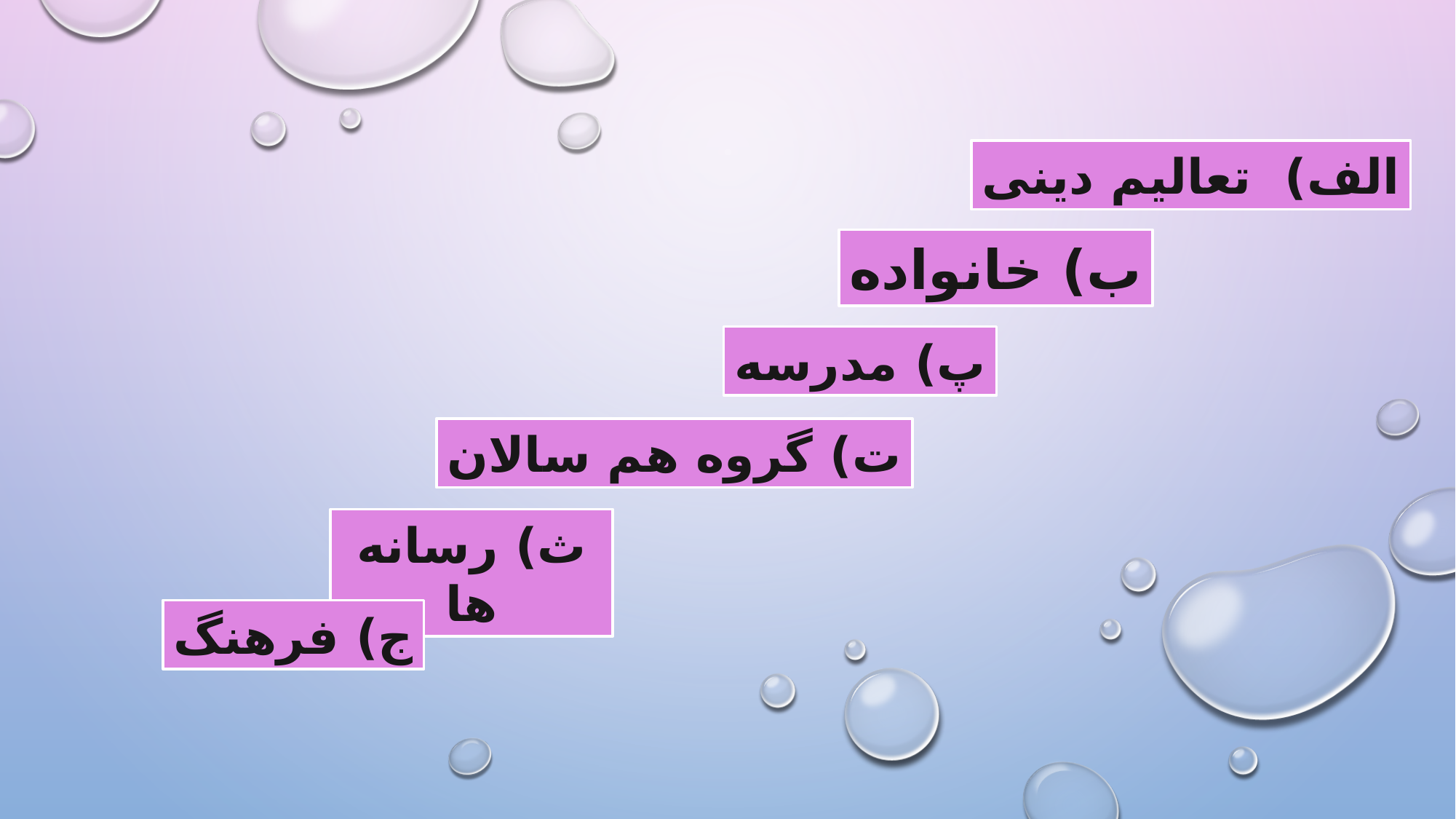

الف)  تعاليم دينی
ب) خانواده
پ) مدرسه
ت) گروه هم سالان
ث) رسانه ها
ج) فرهنگ